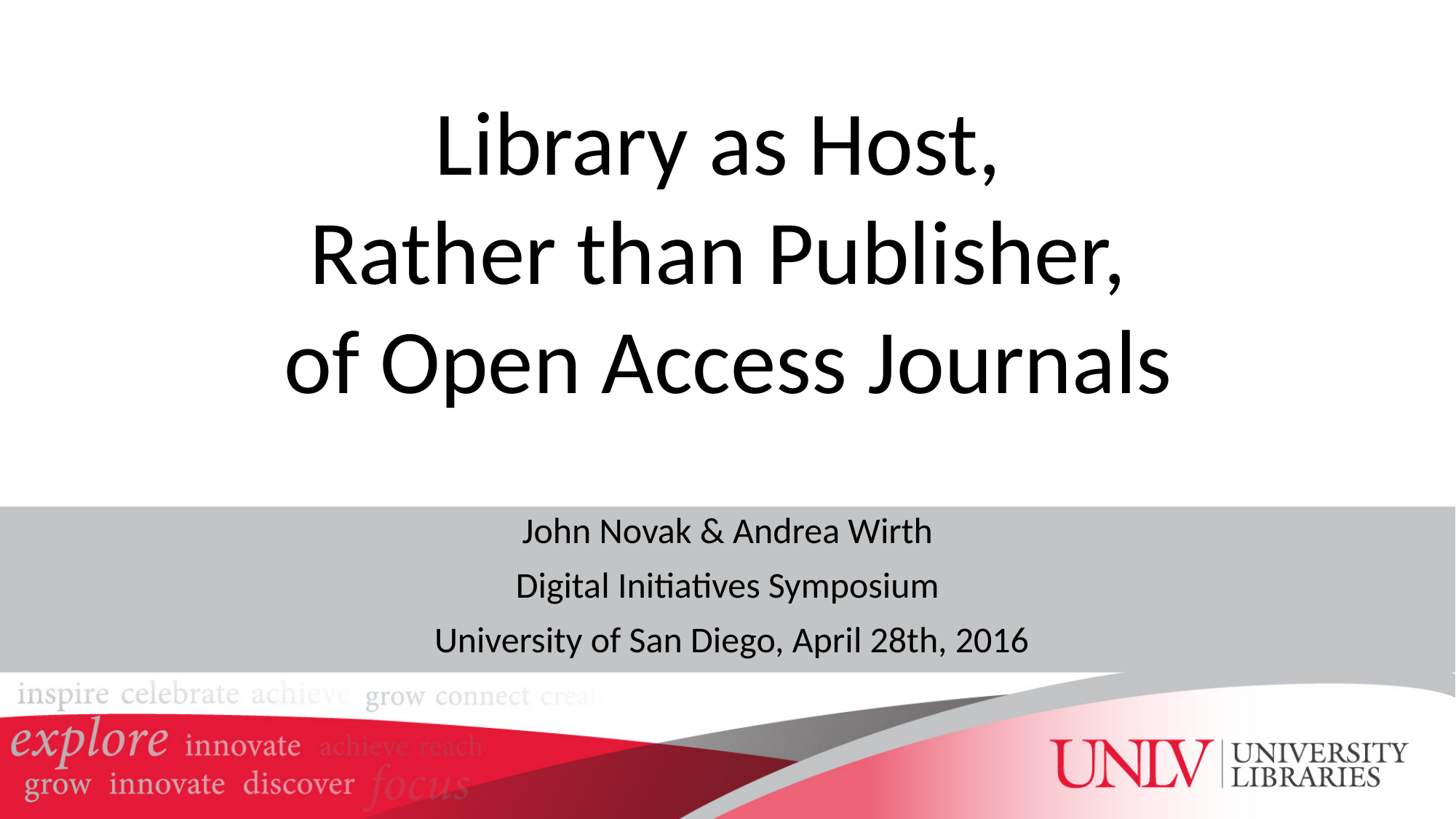

Library as Host,
Rather than Publisher,
of Open Access Journals
John Novak & Andrea Wirth
Digital Initiatives Symposium
 University of San Diego, April 28th, 2016